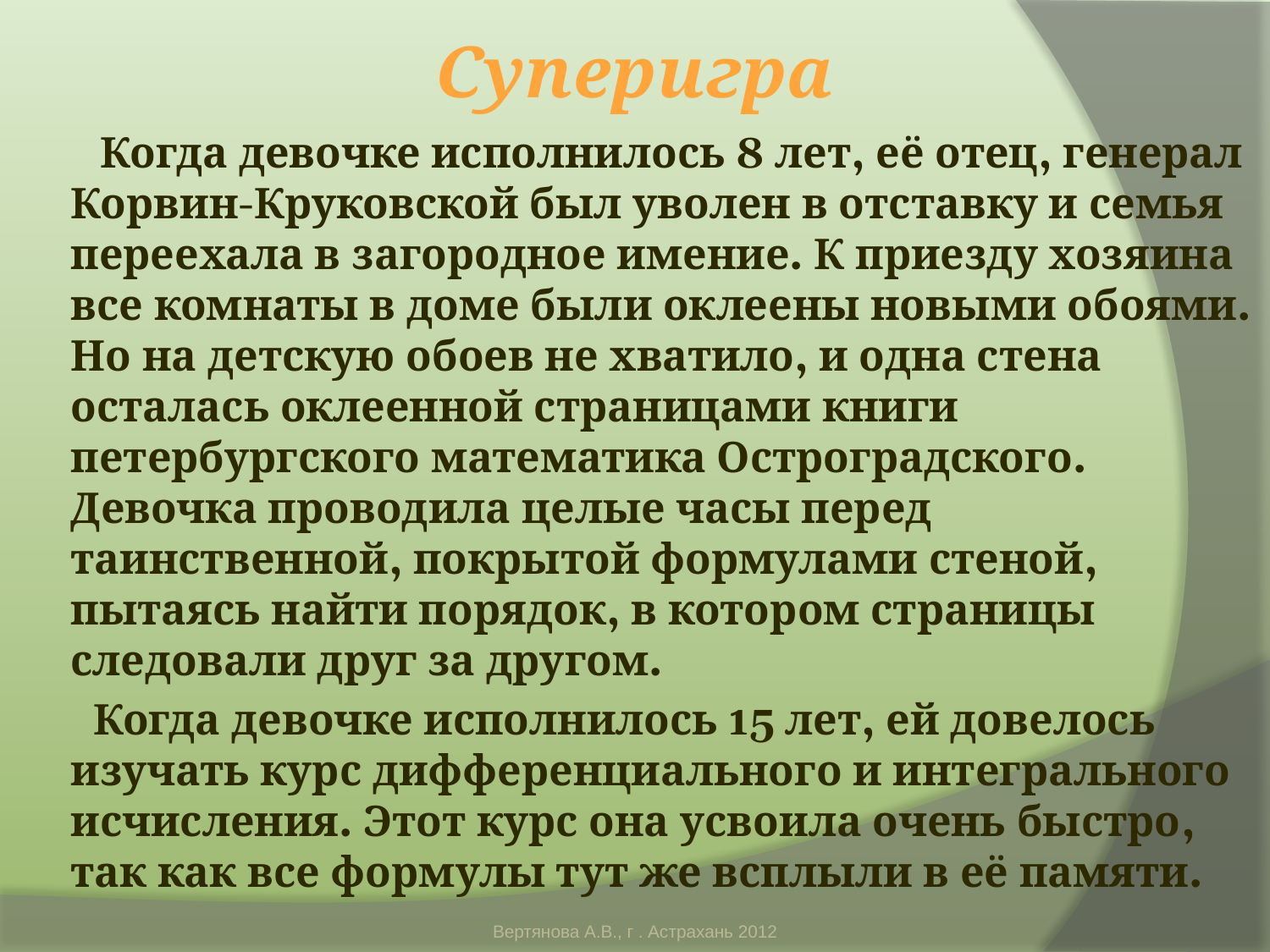

# Суперигра
       Когда девочке исполнилось 8 лет, её отец, генерал Корвин-Круковской был уволен в отставку и семья переехала в загородное имение. К приезду хозяина все комнаты в доме были оклеены новыми обоями. Но на детскую обоев не хватило, и одна стена осталась оклеенной страницами книги петербургского математика Остроградского. Девочка проводила целые часы перед таинственной, покрытой формулами стеной, пытаясь найти порядок, в котором страницы следовали друг за другом.
       Когда девочке исполнилось 15 лет, ей довелось изучать курс дифференциального и интегрального исчисления. Этот курс она усвоила очень быстро, так как все формулы тут же всплыли в её памяти.

Вертянова А.В., г . Астрахань 2012